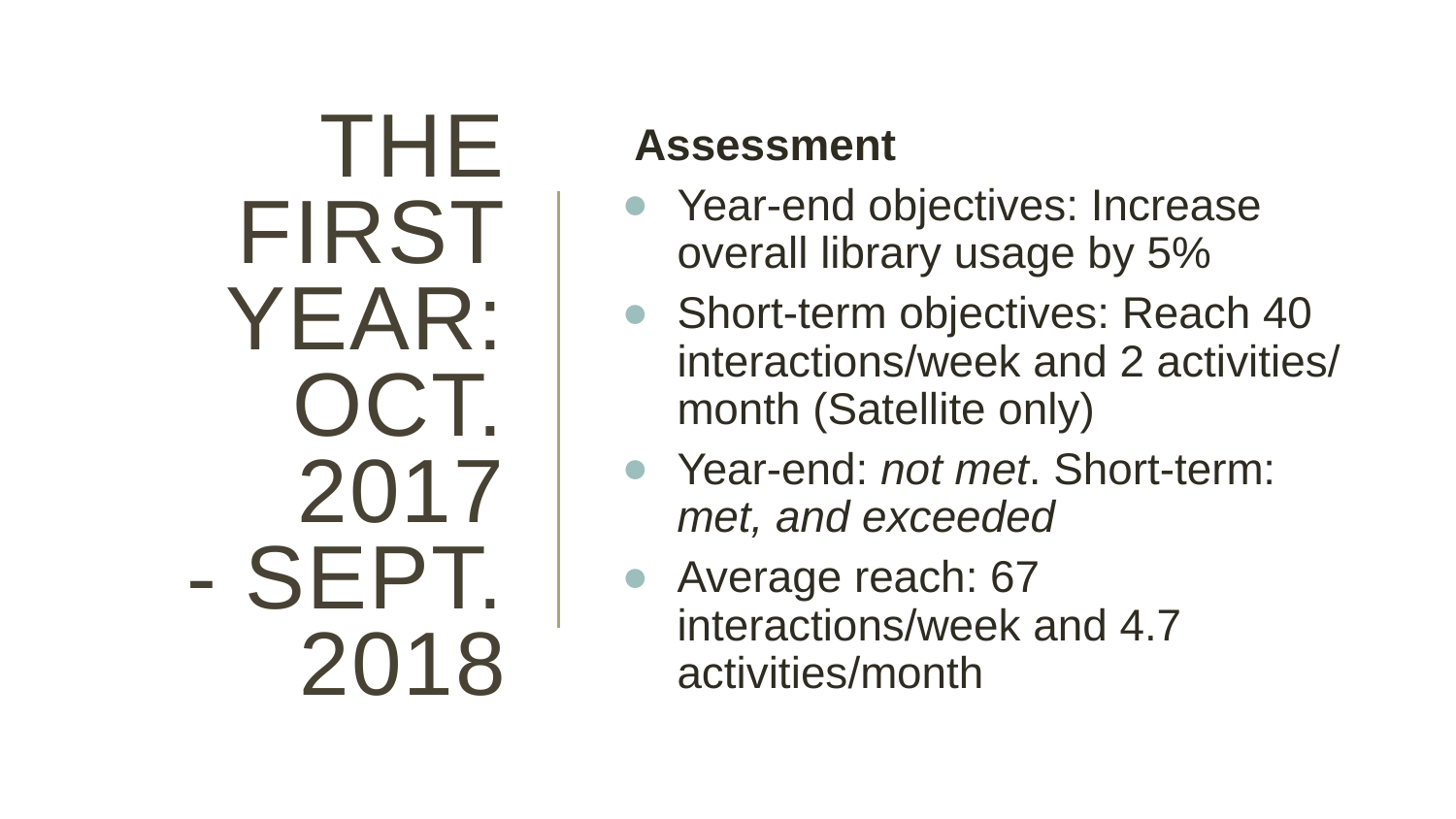

# The First Year: Oct. 2017 - Sept. 2018
 Assessment
Year-end objectives: Increase overall library usage by 5%
Short-term objectives: Reach 40 interactions/week and 2 activities/ month (Satellite only)
Year-end: not met. Short-term: met, and exceeded
Average reach: 67 interactions/week and 4.7 activities/month